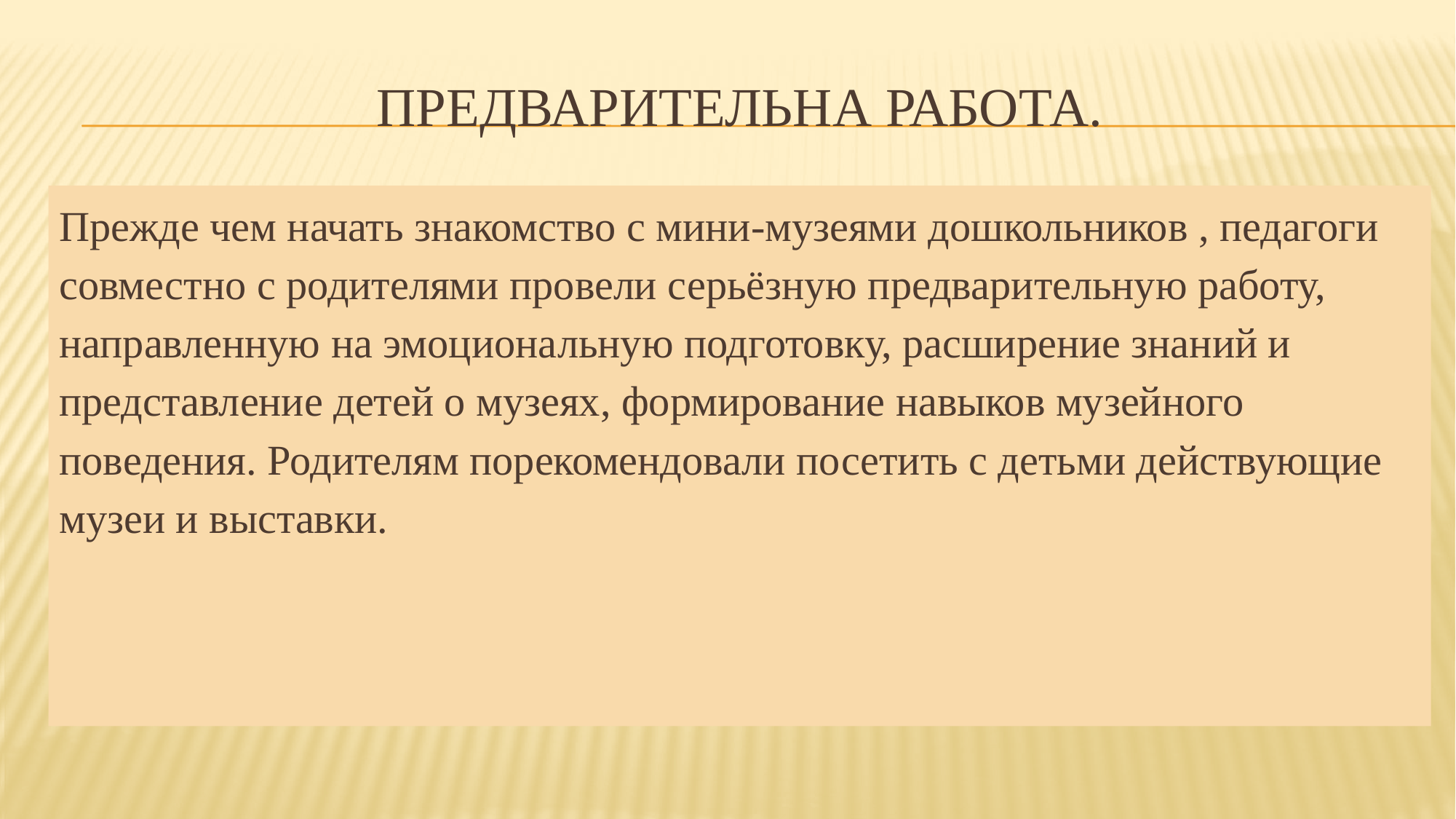

# Предварительна работа.
Прежде чем начать знакомство с мини-музеями дошкольников , педагоги  совместно с родителями провели серьёзную предварительную работу, направленную на эмоциональную подготовку, расширение знаний и представление детей о музеях, формирование навыков музейного поведения. Родителям порекомендовали посетить с детьми действующие музеи и выставки.